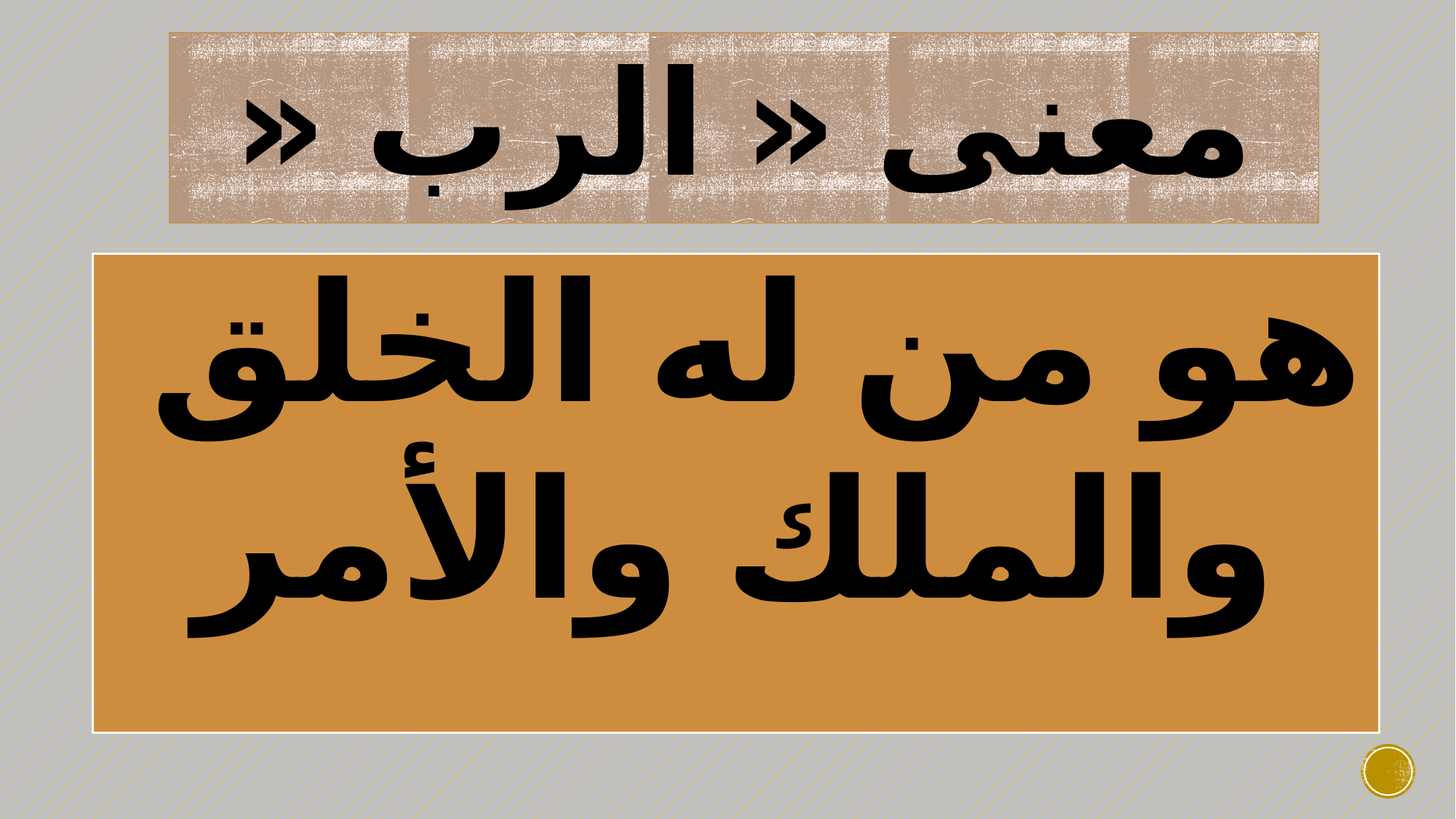

# معنى « الرب «
هو من له الخلق
والملك والأمر